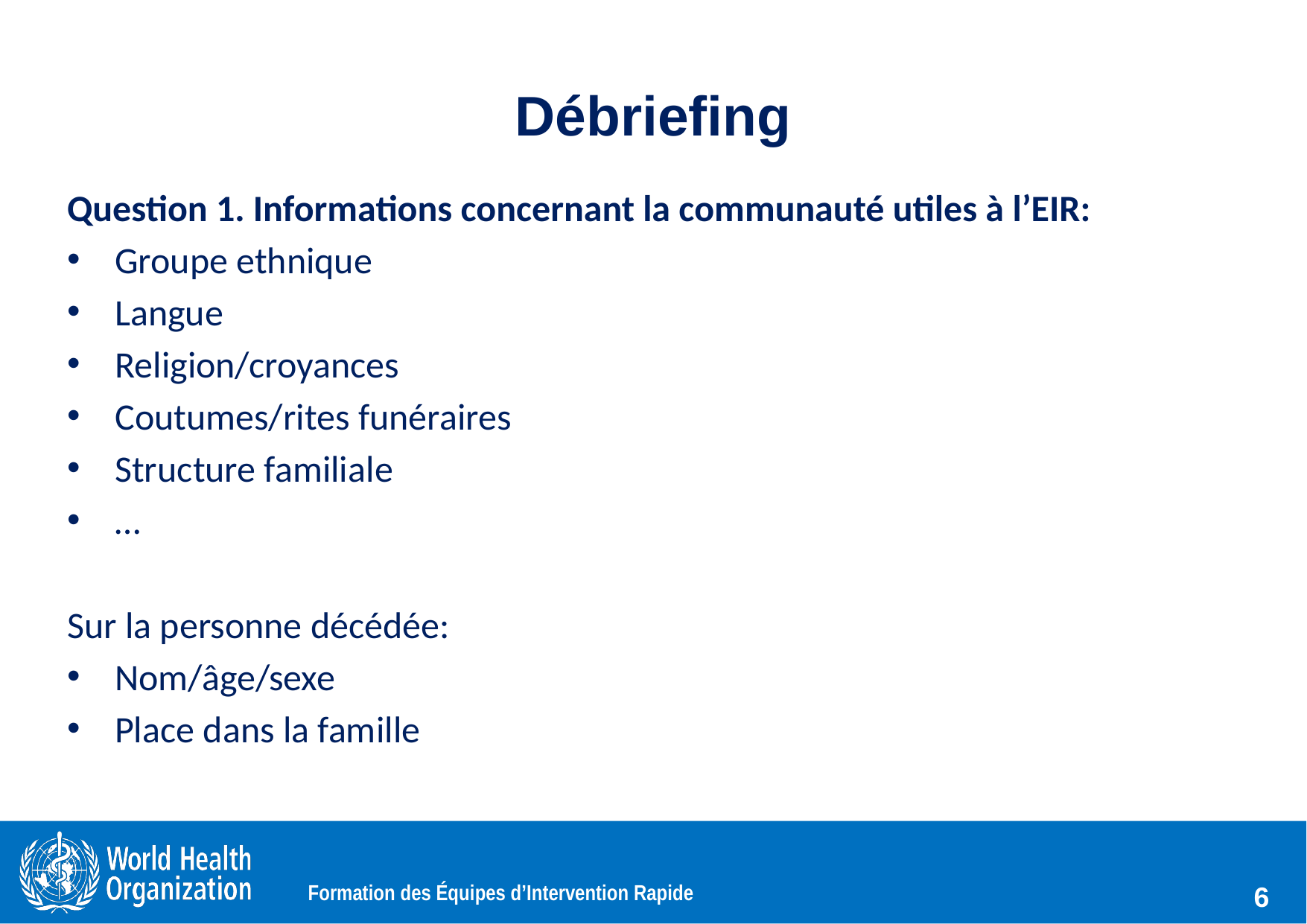

# Débriefing
Question 1. Informations concernant la communauté utiles à l’EIR:
Groupe ethnique
Langue
Religion/croyances
Coutumes/rites funéraires
Structure familiale
…

Sur la personne décédée:
Nom/âge/sexe
Place dans la famille